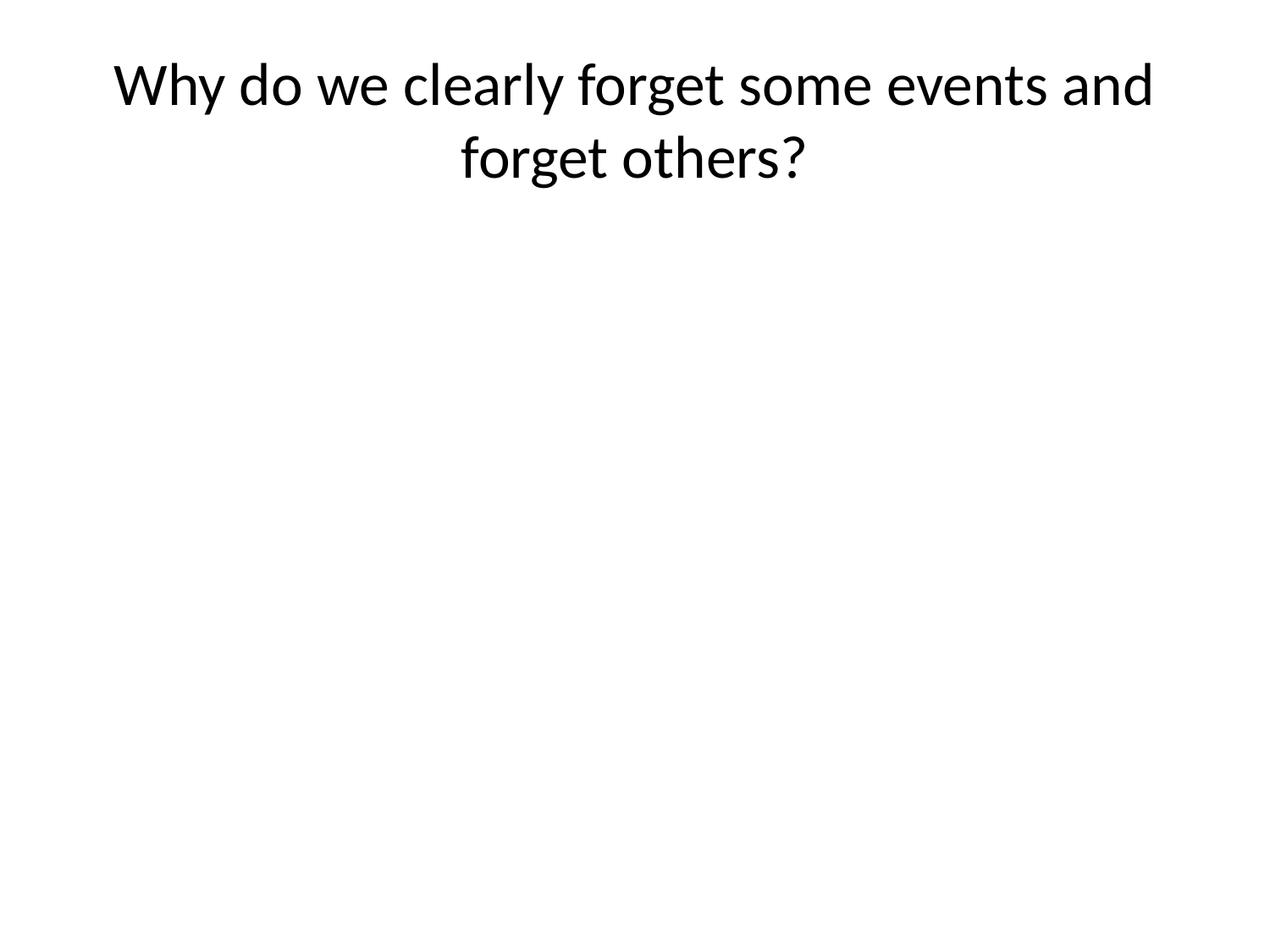

# Why do we clearly forget some events and forget others?